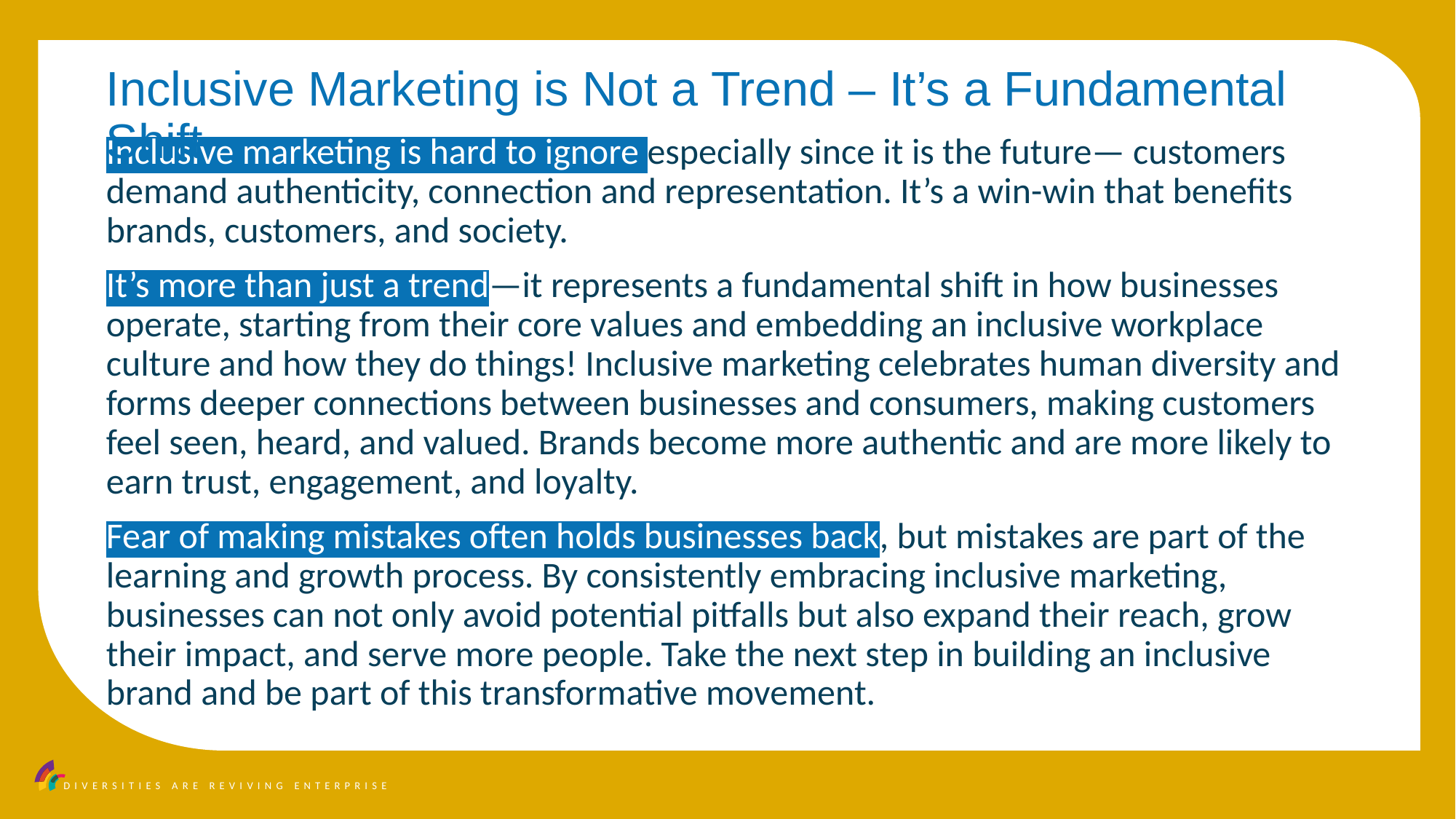

Inclusive Marketing is Not a Trend – It’s a Fundamental Shift
Inclusive marketing is hard to ignore especially since it is the future— customers demand authenticity, connection and representation. It’s a win-win that benefits brands, customers, and society.
It’s more than just a trend—it represents a fundamental shift in how businesses operate, starting from their core values and embedding an inclusive workplace culture and how they do things! Inclusive marketing celebrates human diversity and forms deeper connections between businesses and consumers, making customers feel seen, heard, and valued. Brands become more authentic and are more likely to earn trust, engagement, and loyalty.
Fear of making mistakes often holds businesses back, but mistakes are part of the learning and growth process. By consistently embracing inclusive marketing, businesses can not only avoid potential pitfalls but also expand their reach, grow their impact, and serve more people. Take the next step in building an inclusive brand and be part of this transformative movement.